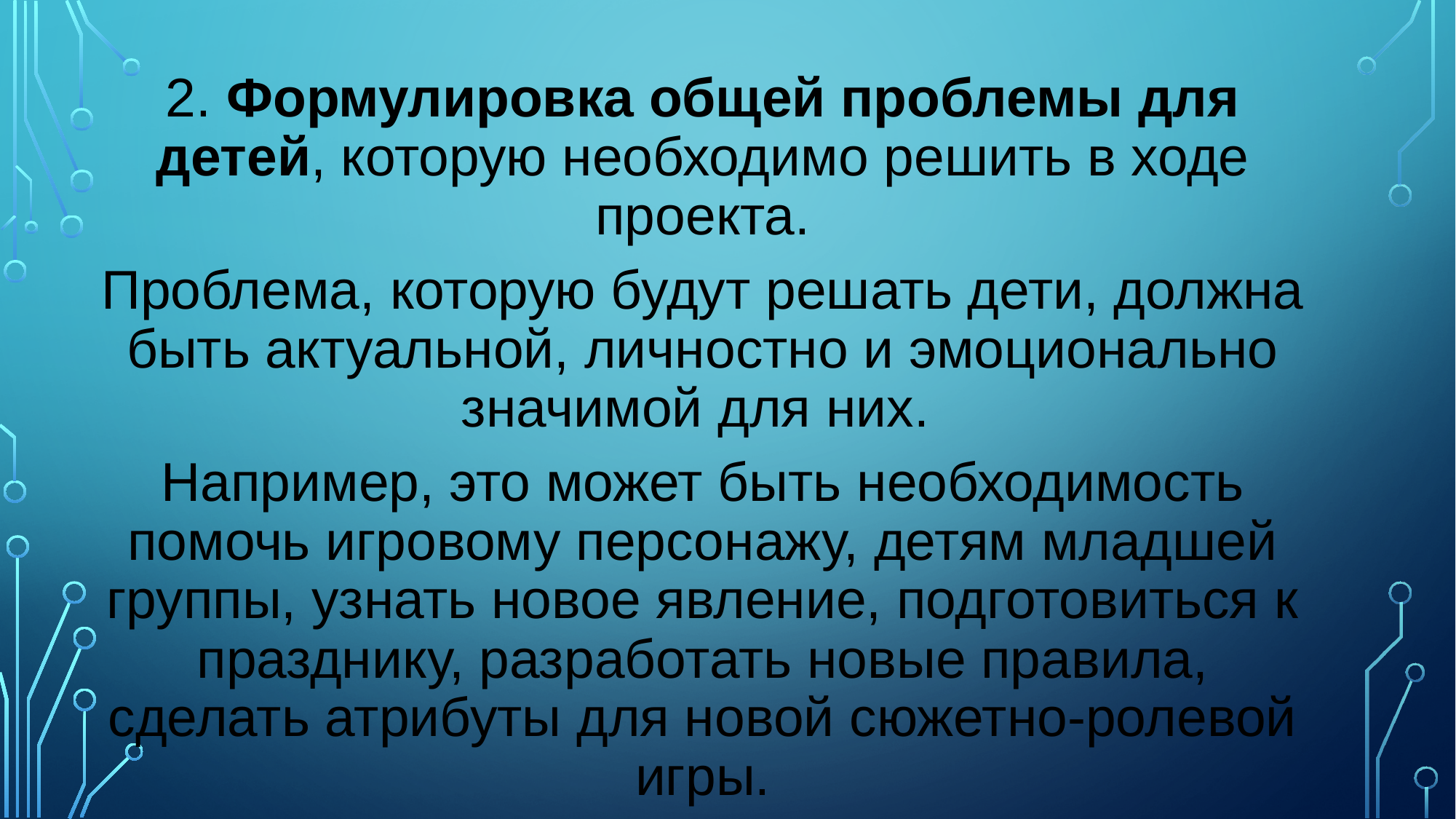

2. Формулировка общей проблемы для детей, которую необходимо решить в ходе проекта.
Проблема, которую будут решать дети, должна быть актуальной, личностно и эмоционально значимой для них.
Например, это может быть необходимость помочь игровому персонажу, детям младшей группы, узнать новое явление, подготовиться к празднику, разработать новые правила, сделать атрибуты для новой сюжетно-ролевой игры.